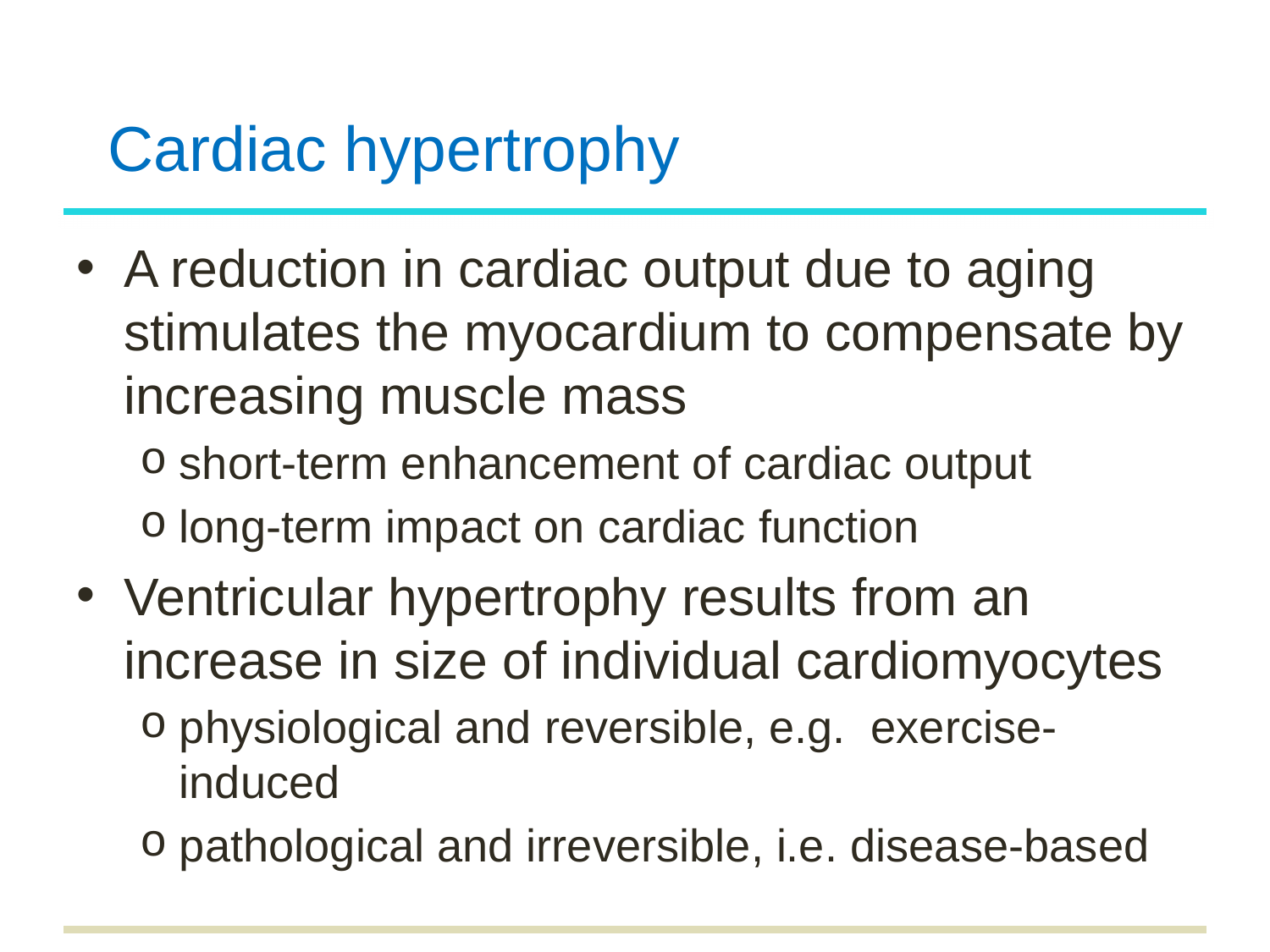

# Cardiac hypertrophy
A reduction in cardiac output due to aging stimulates the myocardium to compensate by increasing muscle mass
short-term enhancement of cardiac output
long-term impact on cardiac function
Ventricular hypertrophy results from an increase in size of individual cardiomyocytes
physiological and reversible, e.g.  exercise-induced
pathological and irreversible, i.e. disease-based